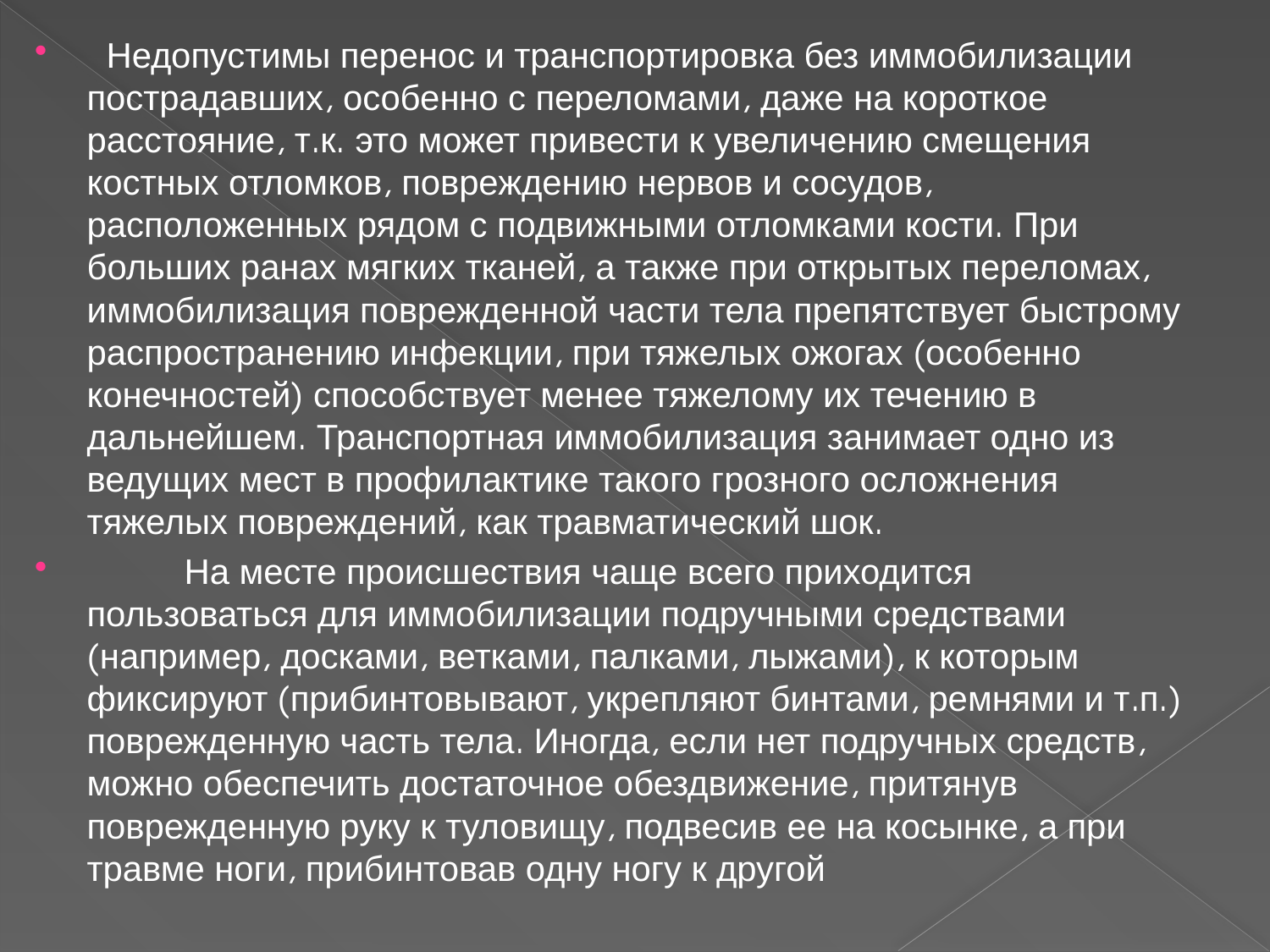

Недопустимы перенос и транспортировка без иммобилизации пострадавших, особенно с переломами, даже на короткое расстояние, т.к. это может привести к увеличению смещения костных отломков, повреждению нервов и сосудов, расположенных рядом с подвижными отломками кости. При больших ранах мягких тканей, а также при открытых переломах, иммобилизация поврежденной части тела препятствует быстрому распространению инфекции, при тяжелых ожогах (особенно конечностей) способствует менее тяжелому их течению в дальнейшем. Транспортная иммобилизация занимает одно из ведущих мест в профилактике такого грозного осложнения тяжелых повреждений, как травматический шок.
          На месте происшествия чаще всего приходится пользоваться для иммобилизации подручными средствами (например, досками, ветками, палками, лыжами), к которым фиксируют (прибинтовывают, укрепляют бинтами, ремнями и т.п.) поврежденную часть тела. Иногда, если нет подручных средств, можно обеспечить достаточное обездвижение, притянув поврежденную руку к туловищу, подвесив ее на косынке, а при травме ноги, прибинтовав одну ногу к другой